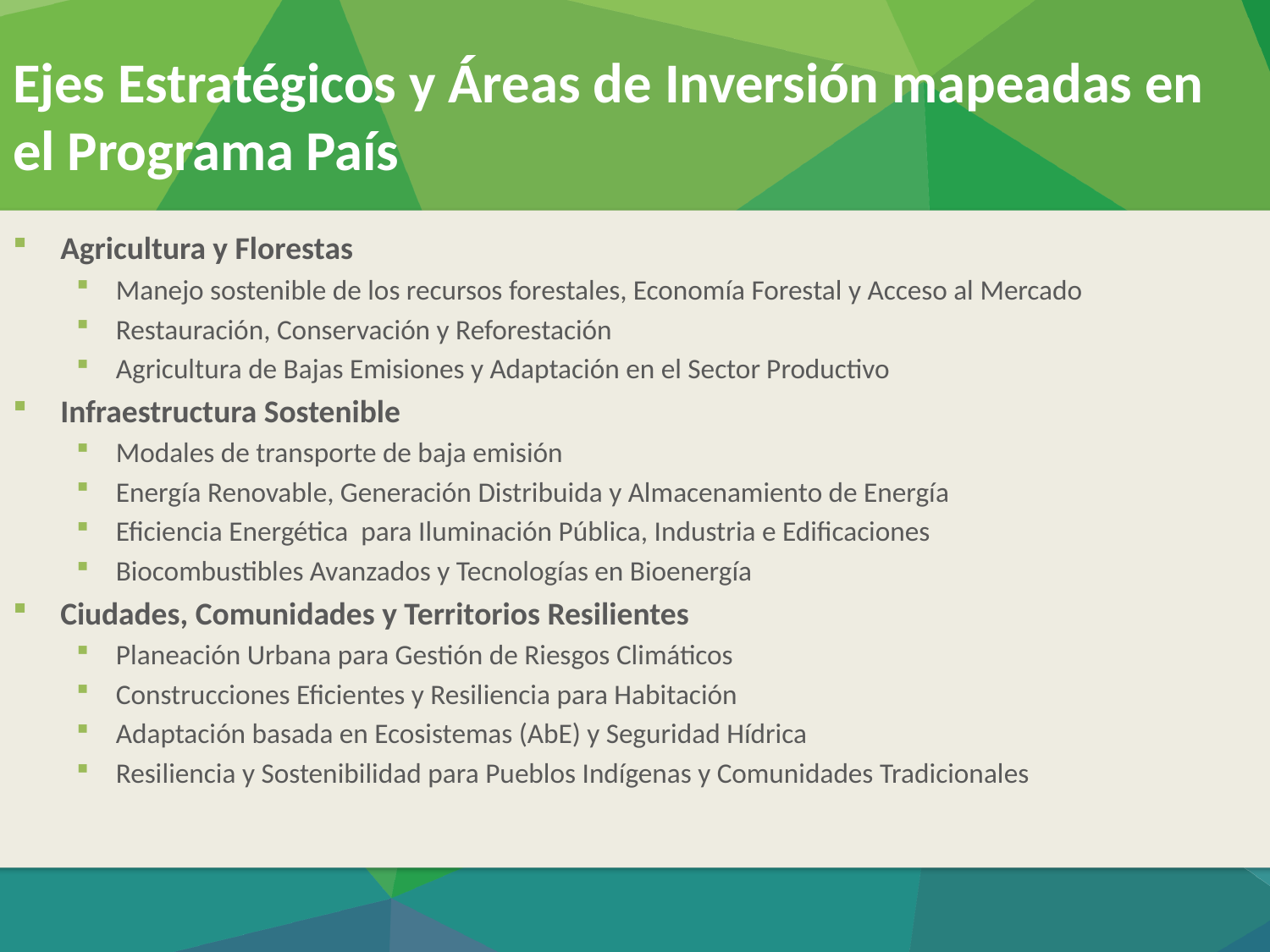

# Ejes Estratégicos y Áreas de Inversión mapeadas en el Programa País
Agricultura y Florestas
Manejo sostenible de los recursos forestales, Economía Forestal y Acceso al Mercado
Restauración, Conservación y Reforestación
Agricultura de Bajas Emisiones y Adaptación en el Sector Productivo
Infraestructura Sostenible
Modales de transporte de baja emisión
Energía Renovable, Generación Distribuida y Almacenamiento de Energía
Eficiencia Energética  para Iluminación Pública, Industria e Edificaciones
Biocombustibles Avanzados y Tecnologías en Bioenergía
Ciudades, Comunidades y Territorios Resilientes
Planeación Urbana para Gestión de Riesgos Climáticos
Construcciones Eficientes y Resiliencia para Habitación
Adaptación basada en Ecosistemas (AbE) y Seguridad Hídrica
Resiliencia y Sostenibilidad para Pueblos Indígenas y Comunidades Tradicionales